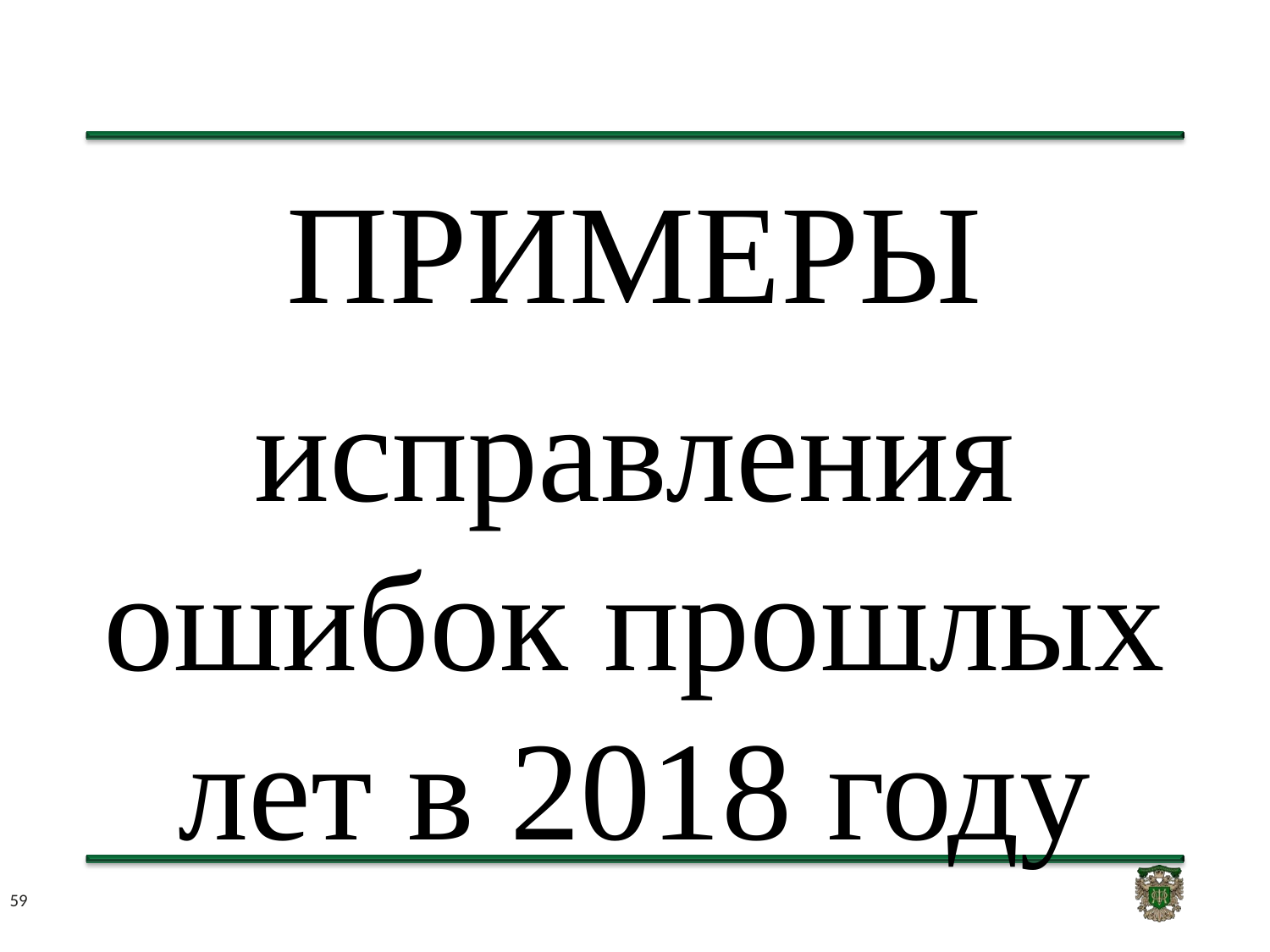

ПРИМЕРЫ
исправления ошибок прошлых лет в 2018 году
59